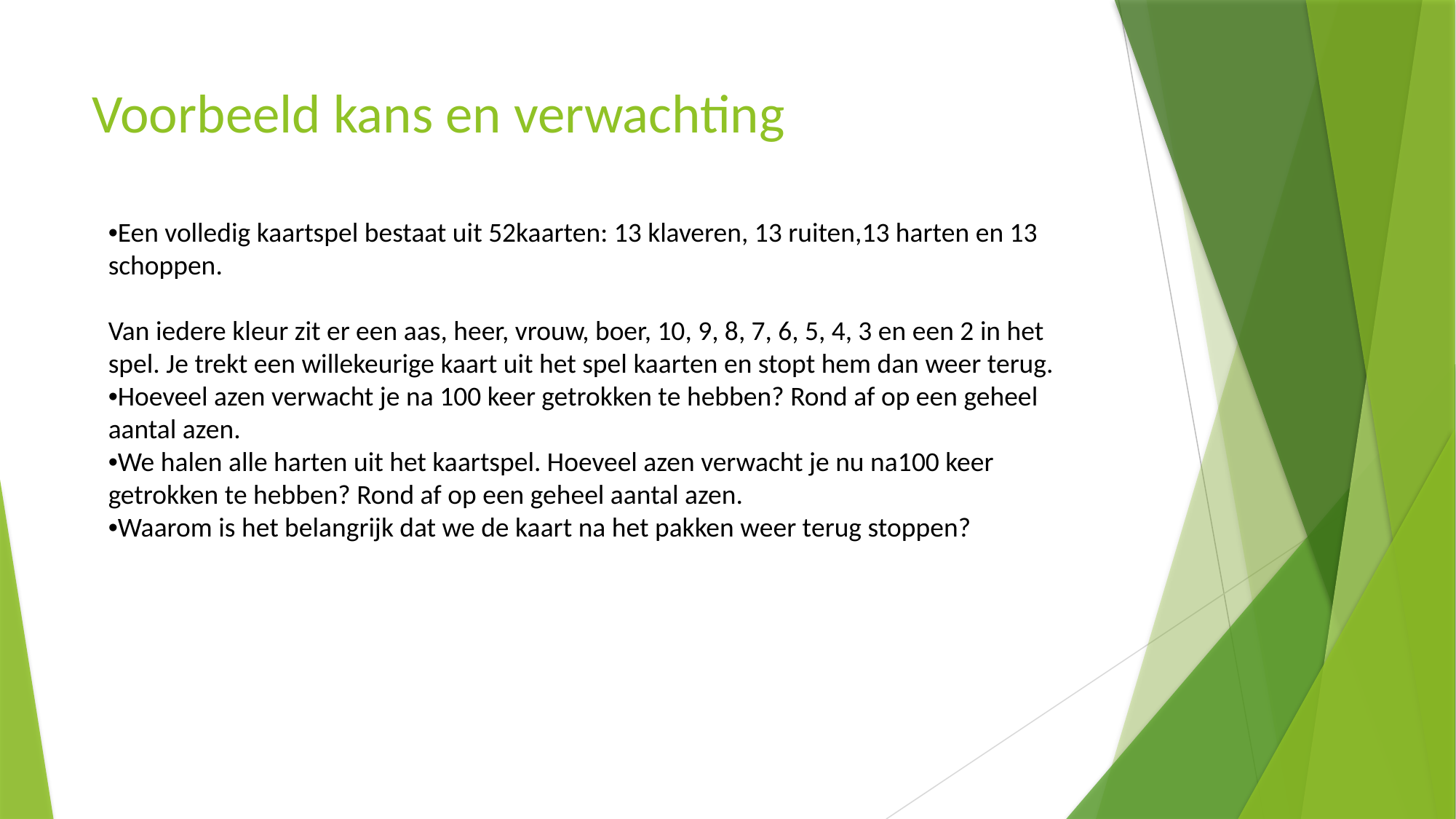

# Voorbeeld kans en verwachting

•Een volledig kaartspel bestaat uit 52kaarten: 13 klaveren, 13 ruiten,13 harten en 13 schoppen.

Van iedere kleur zit er een aas, heer, vrouw, boer, 10, 9, 8, 7, 6, 5, 4, 3 en een 2 in het spel. Je trekt een willekeurige kaart uit het spel kaarten en stopt hem dan weer terug.
•Hoeveel azen verwacht je na 100 keer getrokken te hebben? Rond af op een geheel aantal azen.
•We halen alle harten uit het kaartspel. Hoeveel azen verwacht je nu na100 keer getrokken te hebben? Rond af op een geheel aantal azen.
•Waarom is het belangrijk dat we de kaart na het pakken weer terug stoppen?